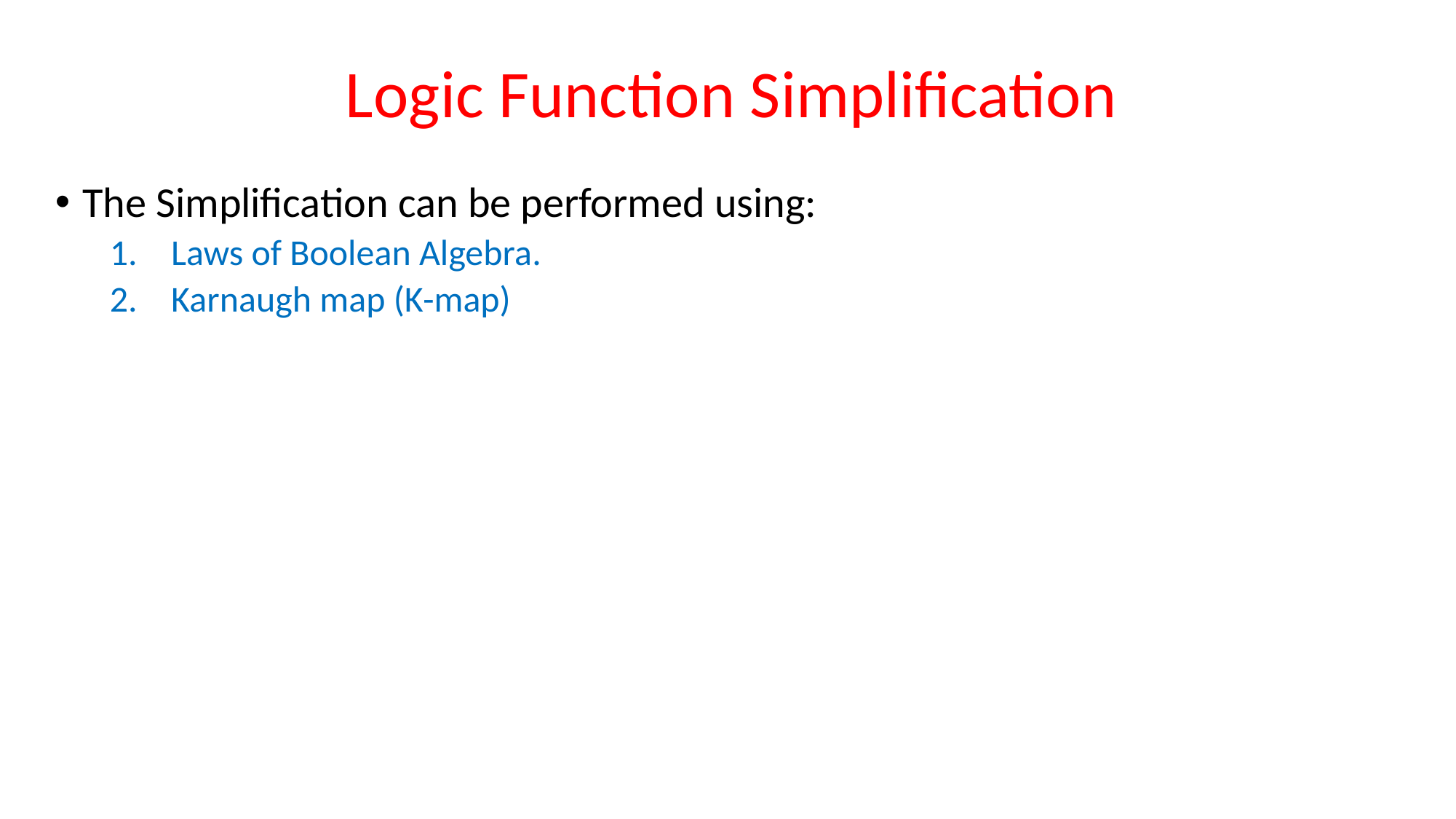

# Logic Function Simplification
The Simplification can be performed using:
Laws of Boolean Algebra.
Karnaugh map (K-map)